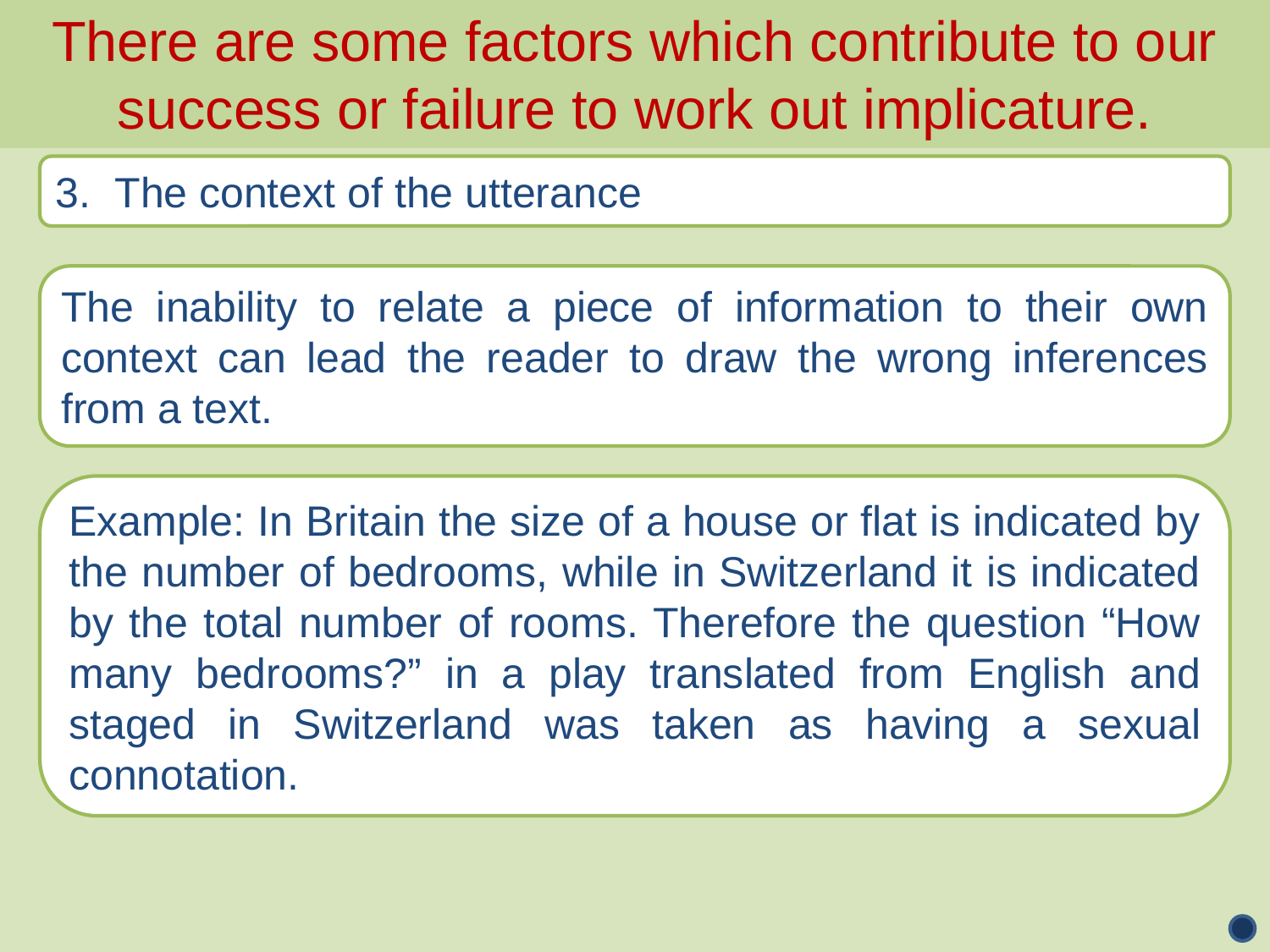

There are some factors which contribute to our success or failure to work out implicature.
3.  The context of the utterance
The inability to relate a piece of information to their own context can lead the reader to draw the wrong inferences from a text.
Example: In Britain the size of a house or flat is indicated by the number of bedrooms, while in Switzerland it is indicated by the total number of rooms. Therefore the question “How many bedrooms?” in a play translated from English and staged in Switzerland was taken as having a sexual connotation.